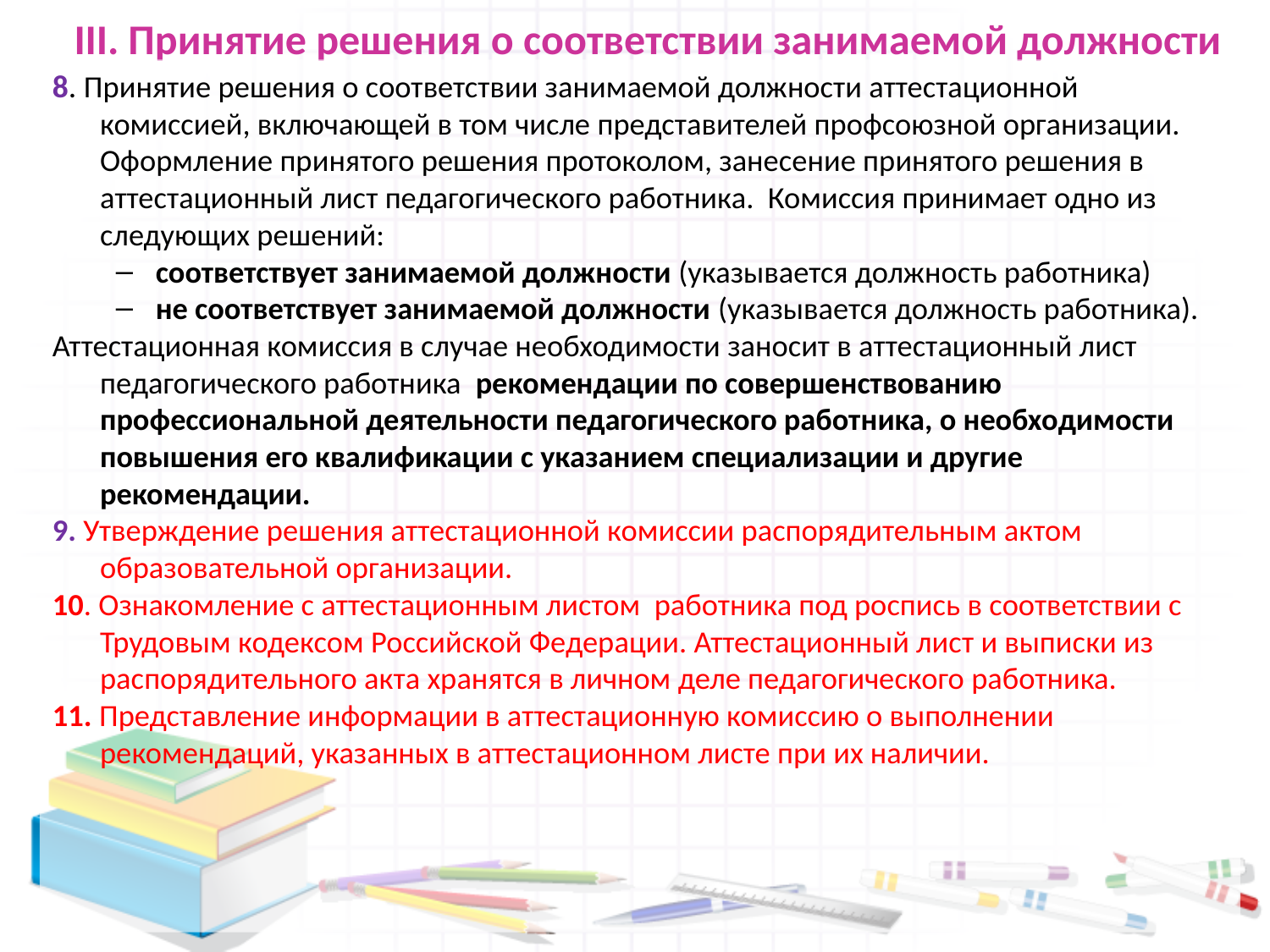

# III. Принятие решения о соответствии занимаемой должности
8. Принятие решения о соответствии занимаемой должности аттестационной комиссией, включающей в том числе представителей профсоюзной организации. Оформление принятого решения протоколом, занесение принятого решения в аттестационный лист педагогического работника.  Комиссия принимает одно из следующих решений:
соответствует занимаемой должности (указывается должность работника)
не соответствует занимаемой должности (указывается должность работника).
Аттестационная комиссия в случае необходимости заносит в аттестационный лист педагогического работника  рекомендации по совершенствованию профессиональной деятельности педагогического работника, о необходимости повышения его квалификации с указанием специализации и другие рекомендации.
9. Утверждение решения аттестационной комиссии распорядительным актом образовательной организации.
10. Ознакомление с аттестационным листом  работника под роспись в соответствии с Трудовым кодексом Российской Федерации. Аттестационный лист и выписки из распорядительного акта хранятся в личном деле педагогического работника.
11. Представление информации в аттестационную комиссию о выполнении рекомендаций, указанных в аттестационном листе при их наличии.